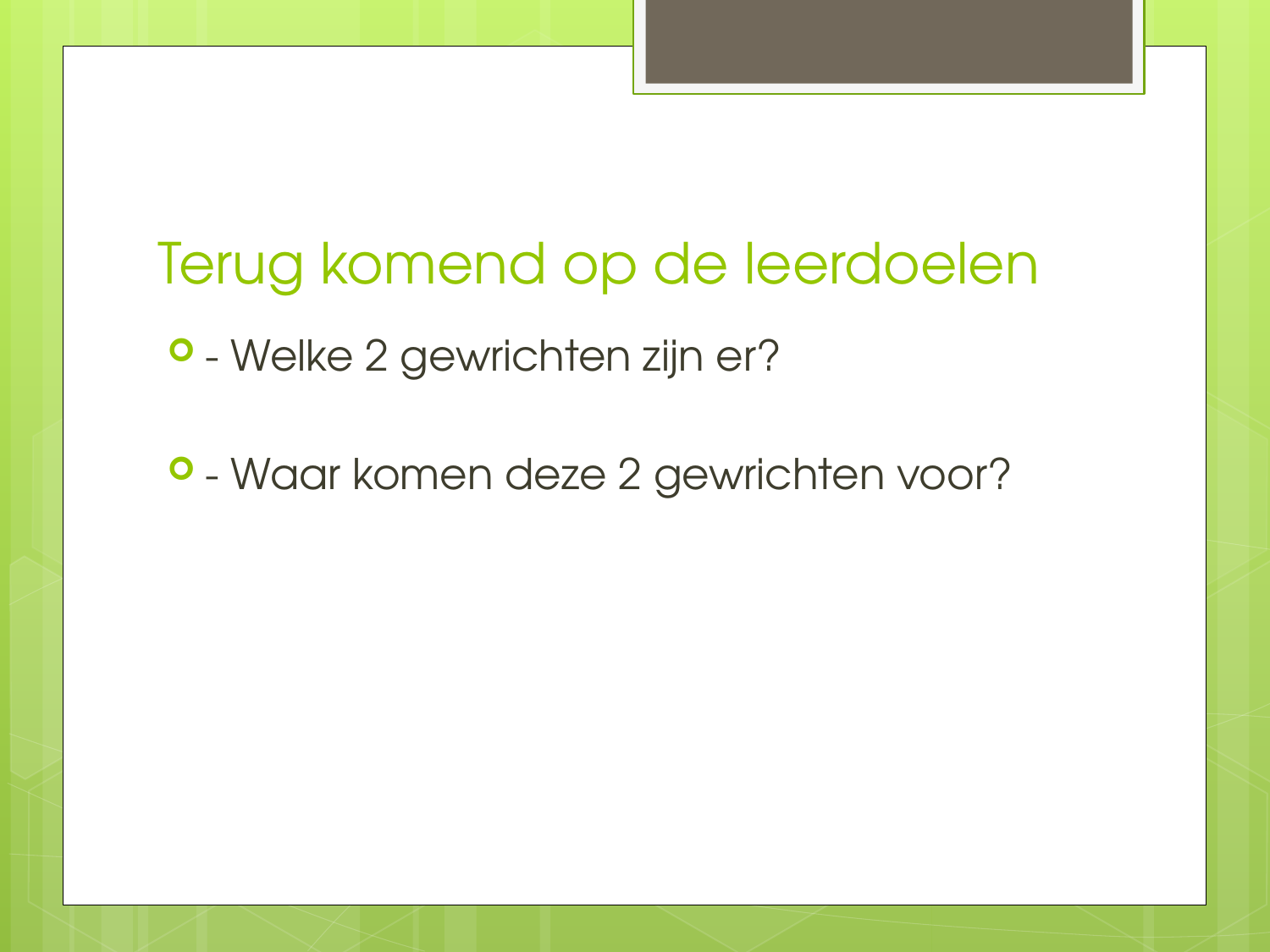

# Terug komend op de leerdoelen
- Welke 2 gewrichten zijn er?

- Waar komen deze 2 gewrichten voor?